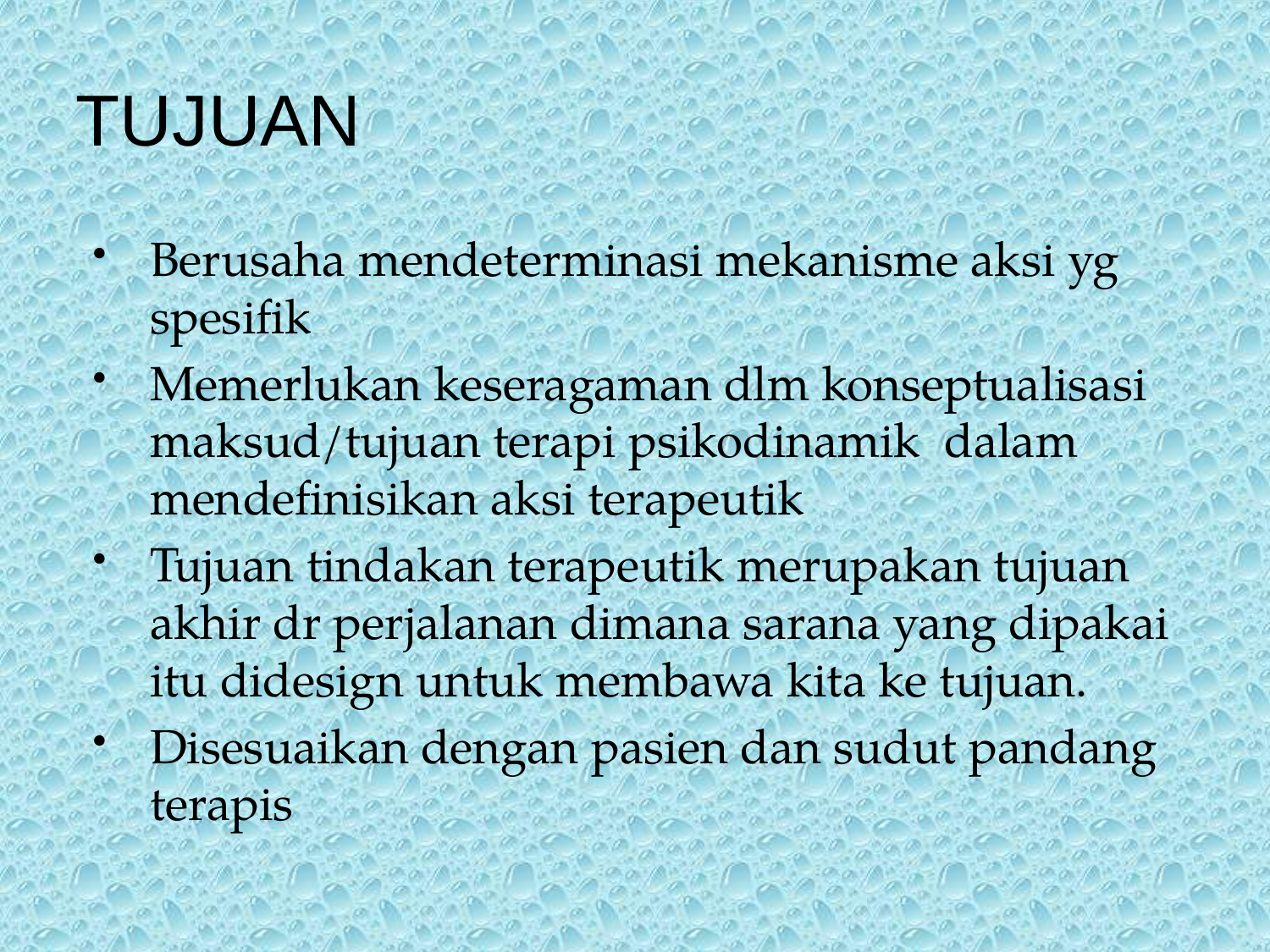

# TUJUAN
Berusaha mendeterminasi mekanisme aksi yg spesifik
Memerlukan keseragaman dlm konseptualisasi maksud/tujuan terapi psikodinamik  dalam mendefinisikan aksi terapeutik
Tujuan tindakan terapeutik merupakan tujuan akhir dr perjalanan dimana sarana yang dipakai itu didesign untuk membawa kita ke tujuan.
Disesuaikan dengan pasien dan sudut pandang terapis